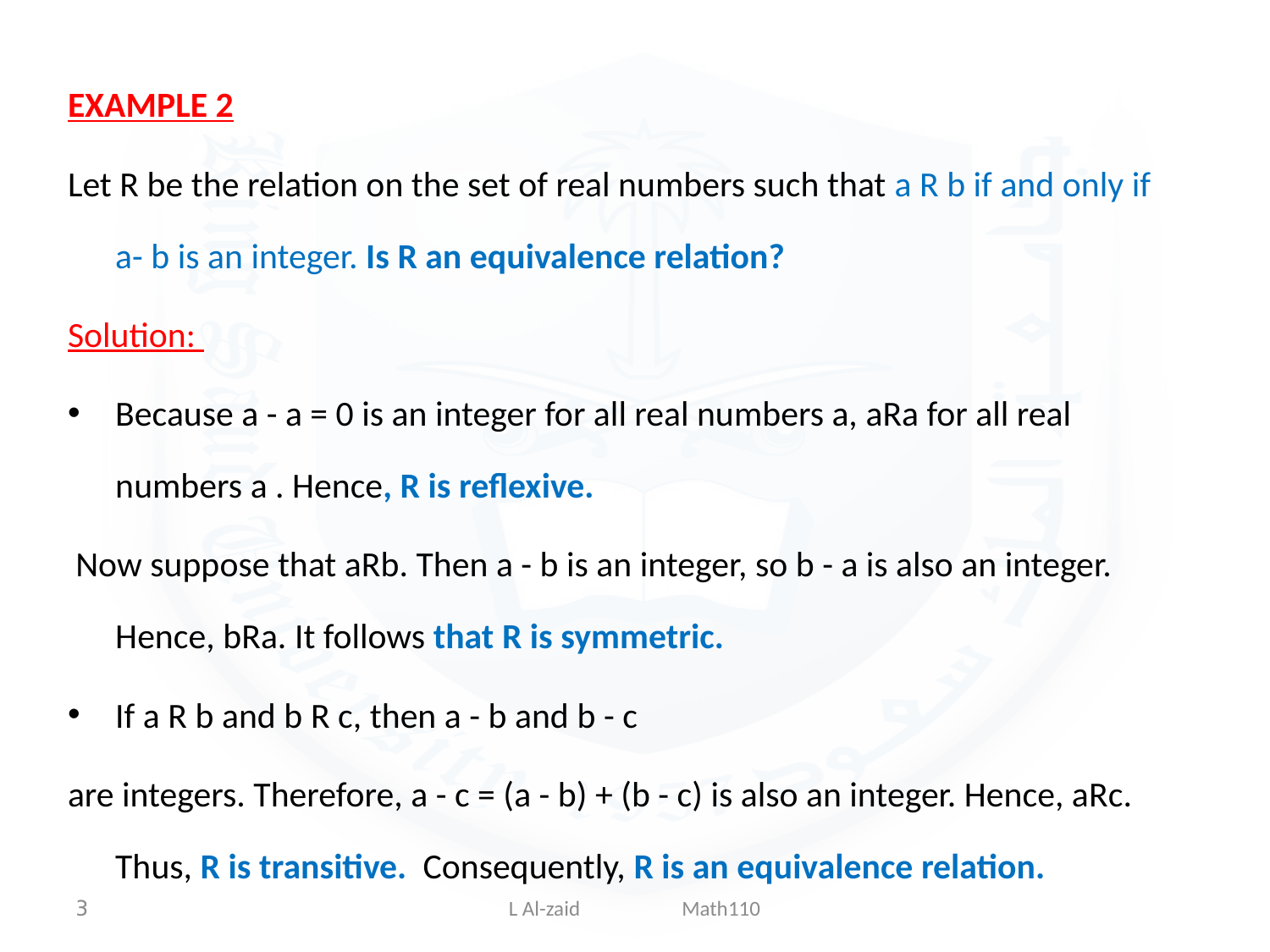

EXAMPLE 2
Let R be the relation on the set of real numbers such that a R b if and only if a- b is an integer. Is R an equivalence relation?
Solution:
Because a - a = 0 is an integer for all real numbers a, aRa for all real numbers a . Hence, R is reflexive.
 Now suppose that aRb. Then a - b is an integer, so b - a is also an integer. Hence, bRa. It follows that R is symmetric.
If a R b and b R c, then a - b and b - c
are integers. Therefore, a - c = (a - b) + (b - c) is also an integer. Hence, aRc. Thus, R is transitive.  Consequently, R is an equivalence relation.
3
L Al-zaid                     Math110